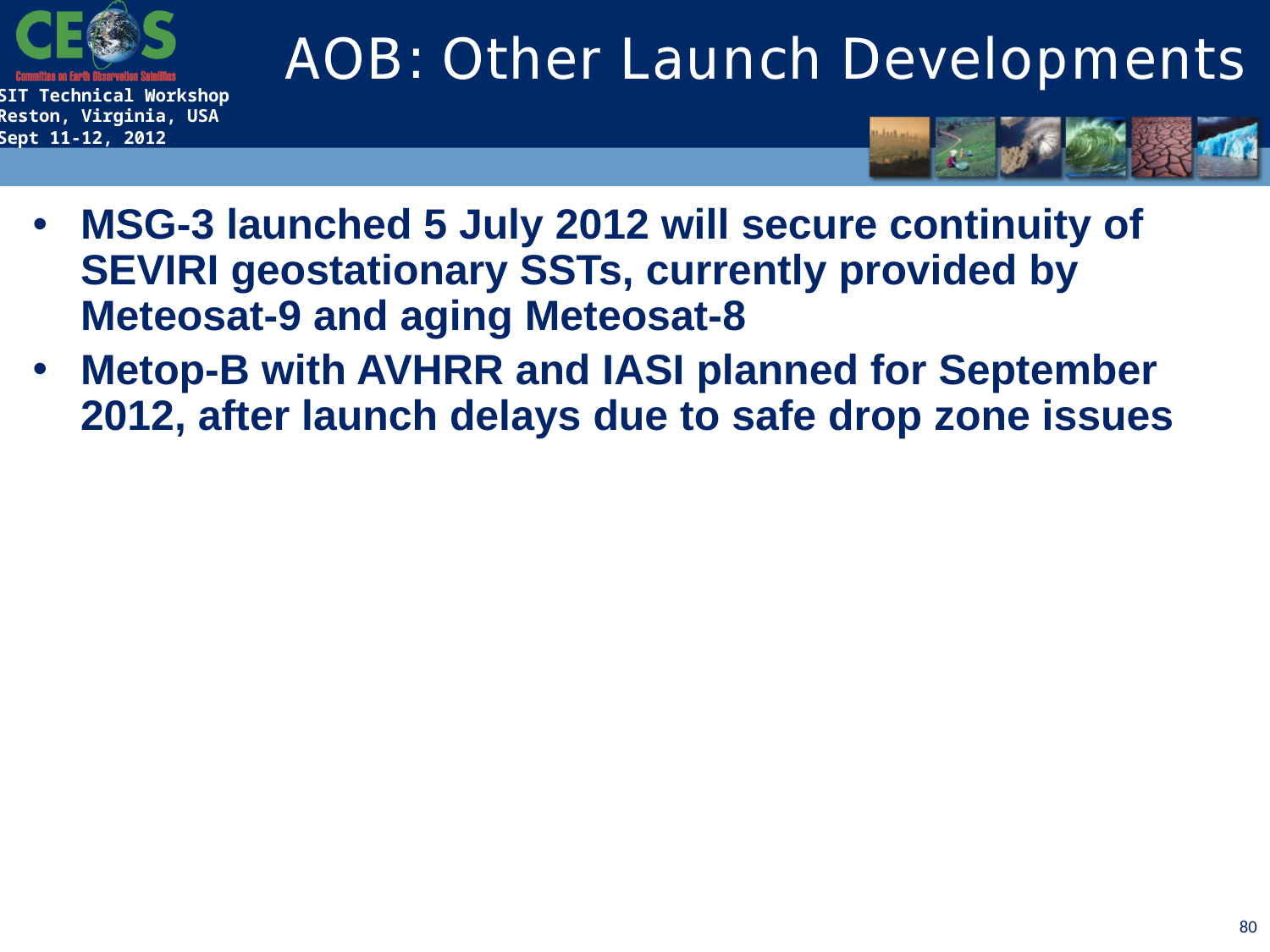

AOB: Other Launch Developments
MSG-3 launched 5 July 2012 will secure continuity of SEVIRI geostationary SSTs, currently provided by Meteosat-9 and aging Meteosat-8
Metop-B with AVHRR and IASI planned for September 2012, after launch delays due to safe drop zone issues

80